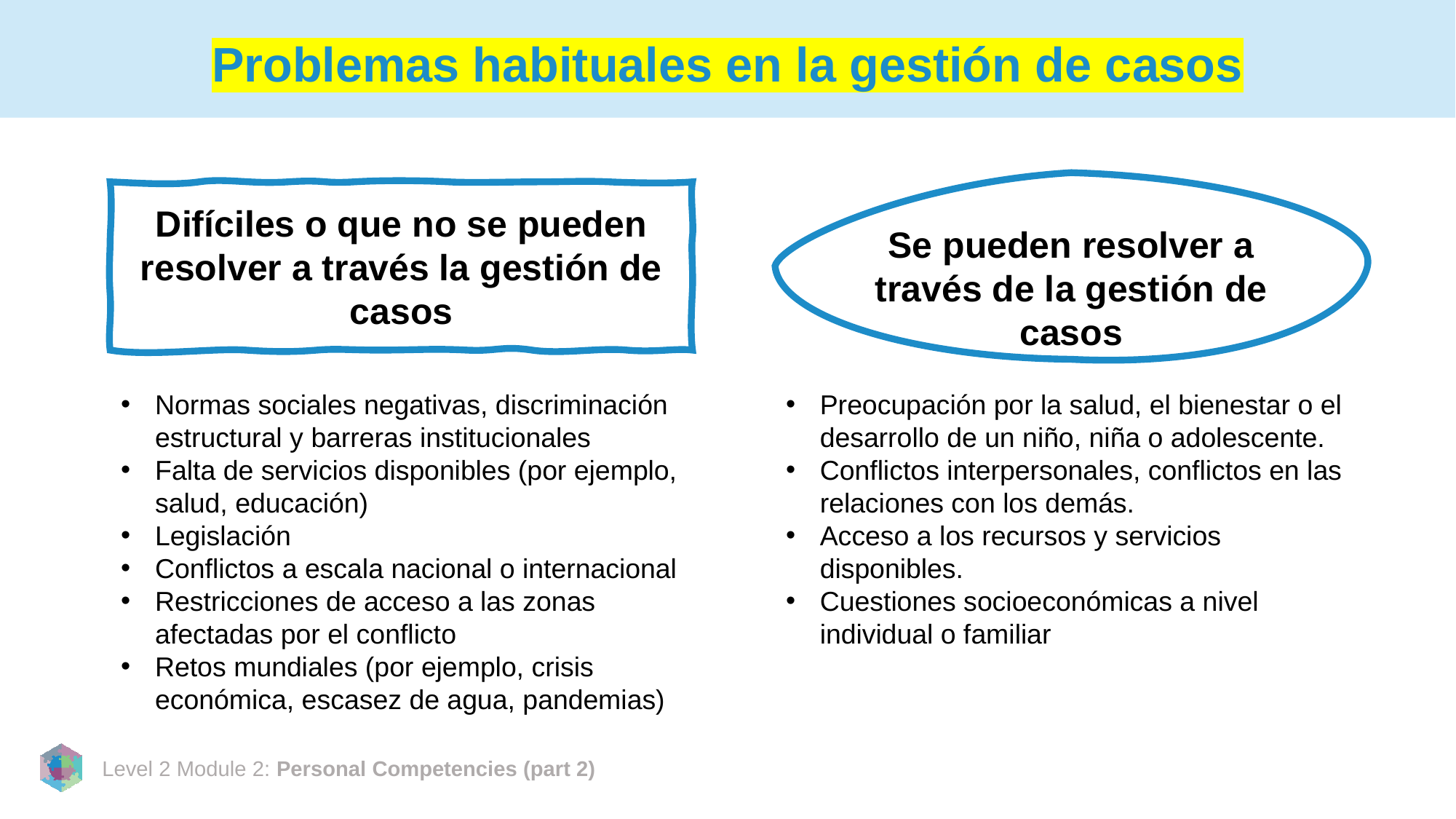

# Problemas habituales en la gestión de casos
Difíciles o que no se pueden resolver a través la gestión de casos
Se pueden resolver a través de la gestión de casos
Normas sociales negativas, discriminación estructural y barreras institucionales
Falta de servicios disponibles (por ejemplo, salud, educación)
Legislación
Conflictos a escala nacional o internacional
Restricciones de acceso a las zonas afectadas por el conflicto
Retos mundiales (por ejemplo, crisis económica, escasez de agua, pandemias)
Preocupación por la salud, el bienestar o el desarrollo de un niño, niña o adolescente.
Conflictos interpersonales, conflictos en las relaciones con los demás.
Acceso a los recursos y servicios disponibles.
Cuestiones socioeconómicas a nivel individual o familiar